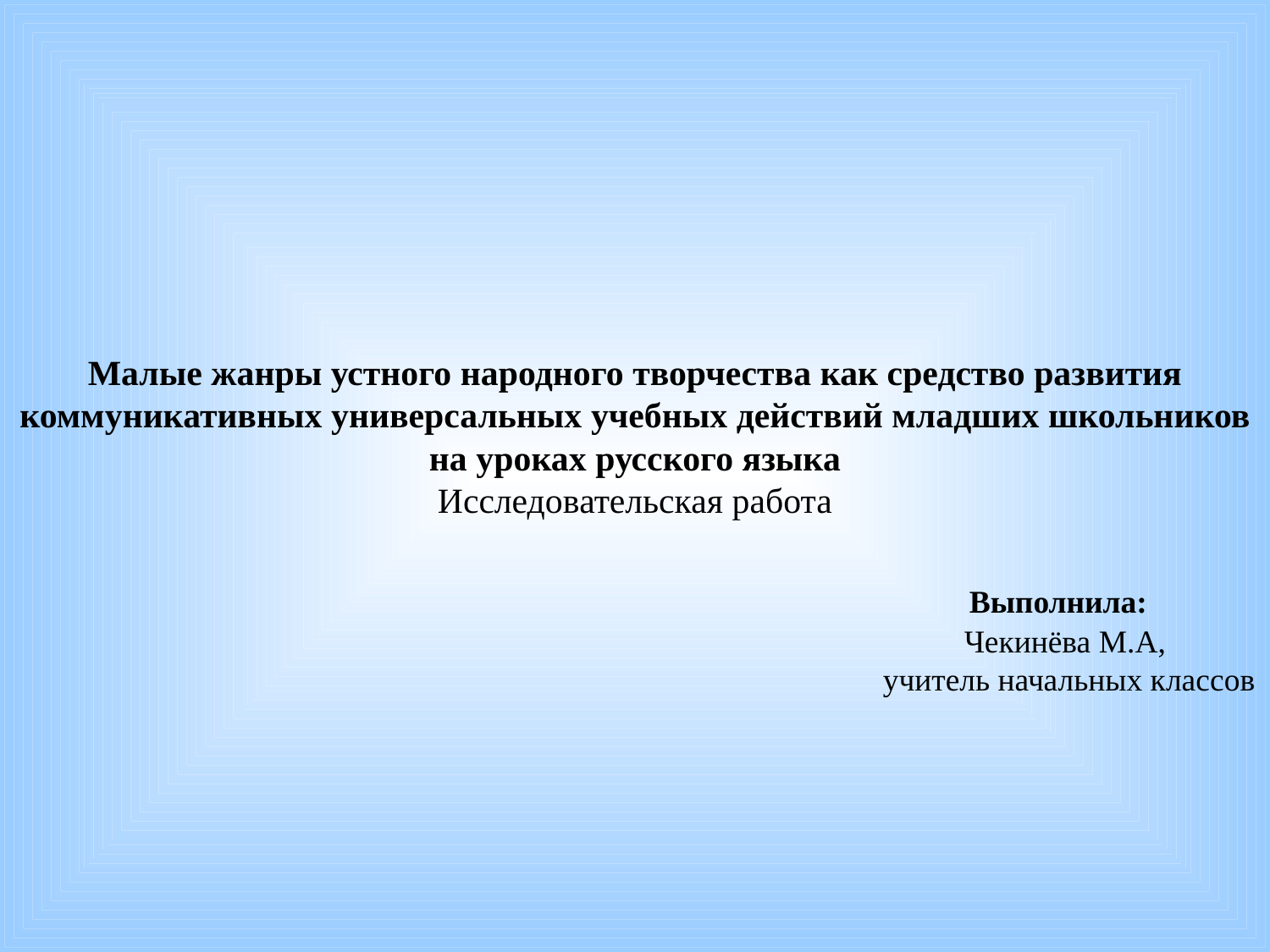

Малые жанры устного народного творчества как средство развития коммуникативных универсальных учебных действий младших школьников на уроках русского языка
Исследовательская работа

                                                                                Выполнила:
                                                                                                           Чекинёва М.А,
                                                                                                            учитель начальных классов